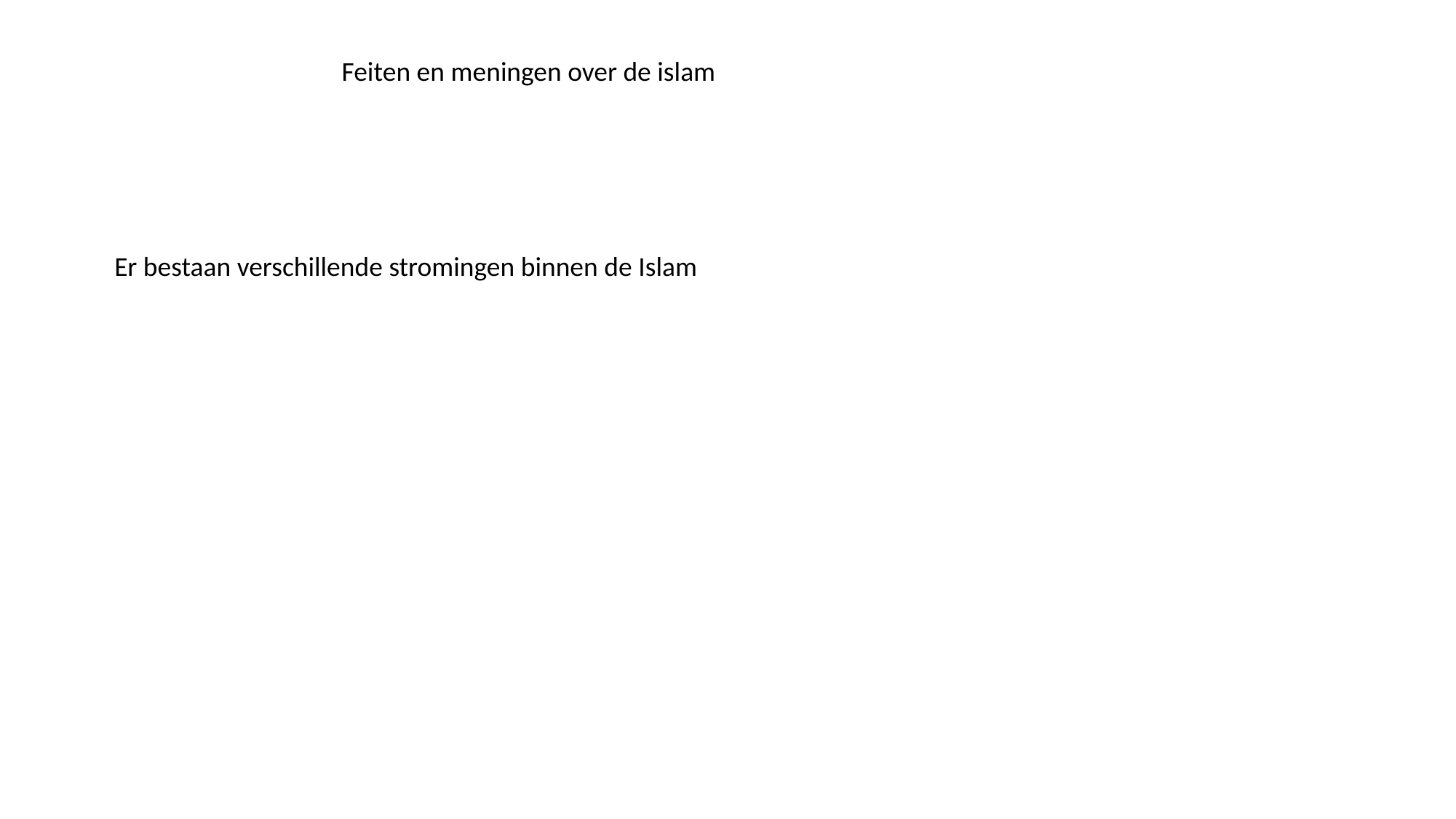

Feiten en meningen over de islam
Er bestaan verschillende stromingen binnen de Islam